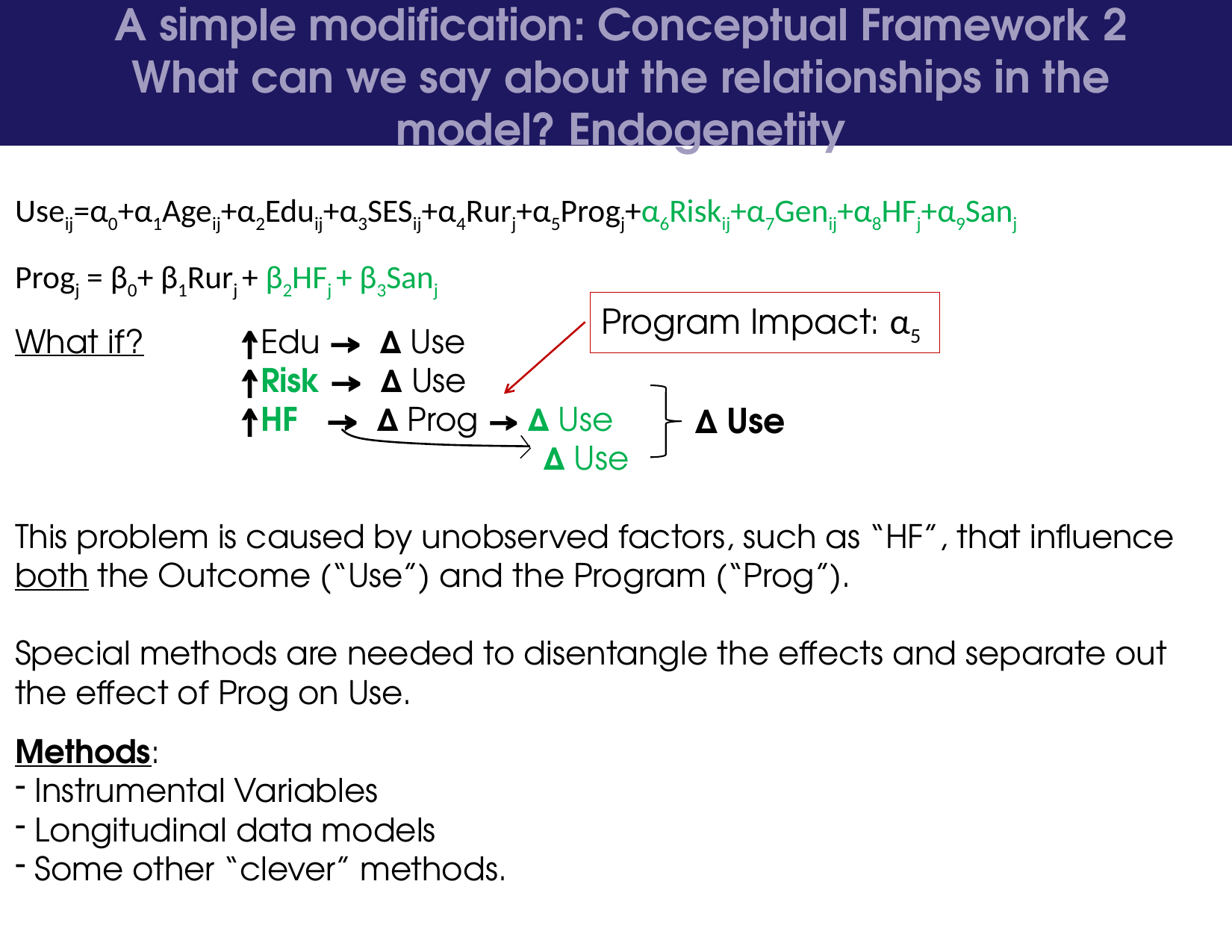

A simple modification: Conceptual Framework 2
What can we say about the relationships in the model? Endogenetity
Useij=α0+α1Ageij+α2Eduij+α3SESij+α4Rurj+α5Progj+α6Riskij+α7Genij+α8HFj+α9Sanj
Progj = β0+ β1Rurj + β2HFj + β3Sanj

What if?	↑Edu →  ∆ Use
		↑Risk →  ∆ Use
		↑HF   →  ∆ Prog → ∆ Use
                                                           ∆ Use

This problem is caused by unobserved factors, such as “HF”, that influence both the Outcome (“Use”) and the Program (“Prog”).

Special methods are needed to disentangle the effects and separate out the effect of Prog on Use.

Methods:
 Instrumental Variables
 Longitudinal data models
 Some other “clever” methods.

Program Impact: α5

∆ Use